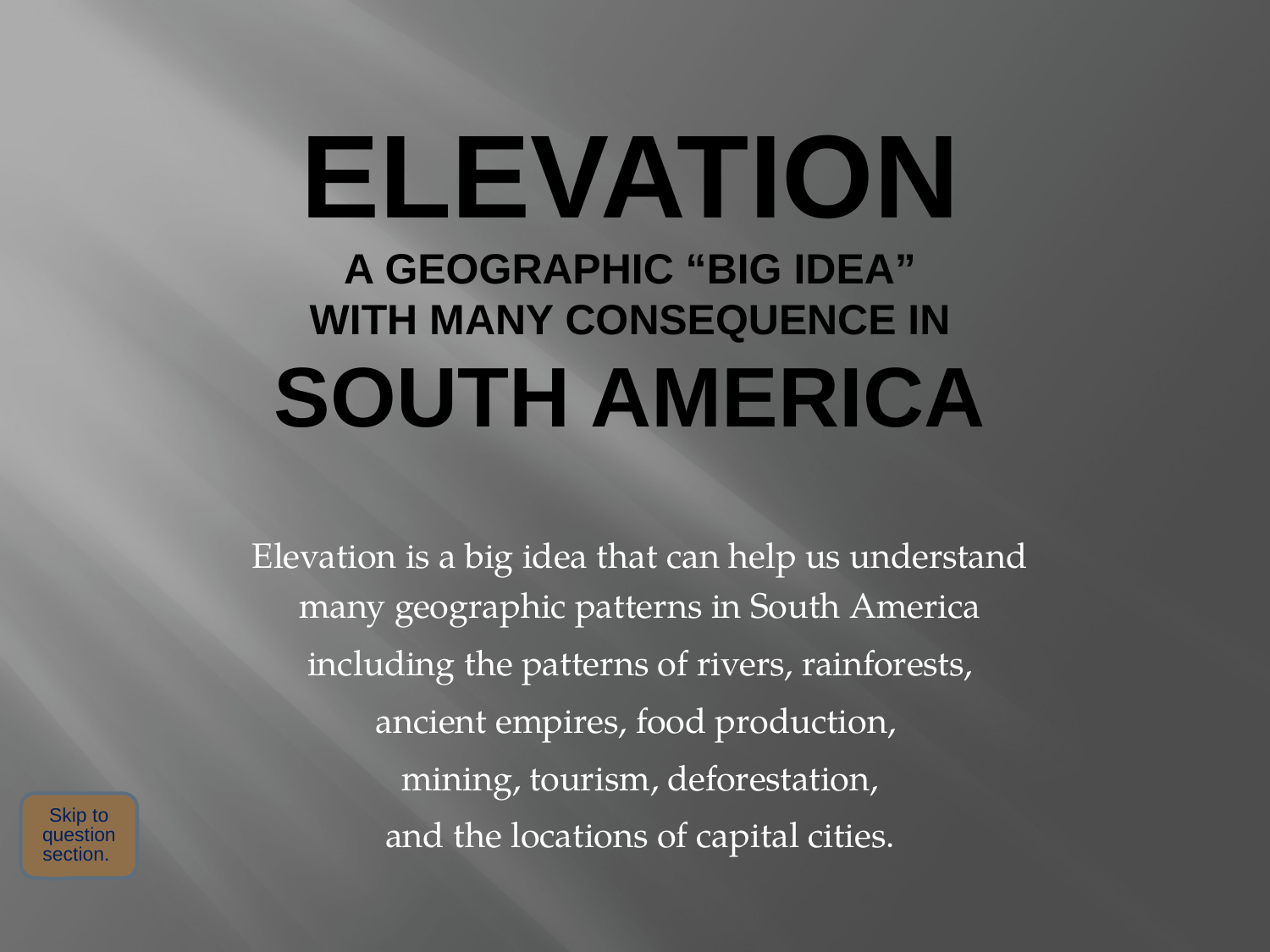

# Elevation A geographic “BIG IDEA” with many consequence in South America
Elevation is a big idea that can help us understand
many geographic patterns in South America
including the patterns of rivers, rainforests,
ancient empires, food production,
mining, tourism, deforestation,
and the locations of capital cities.
Skip to
question
section.